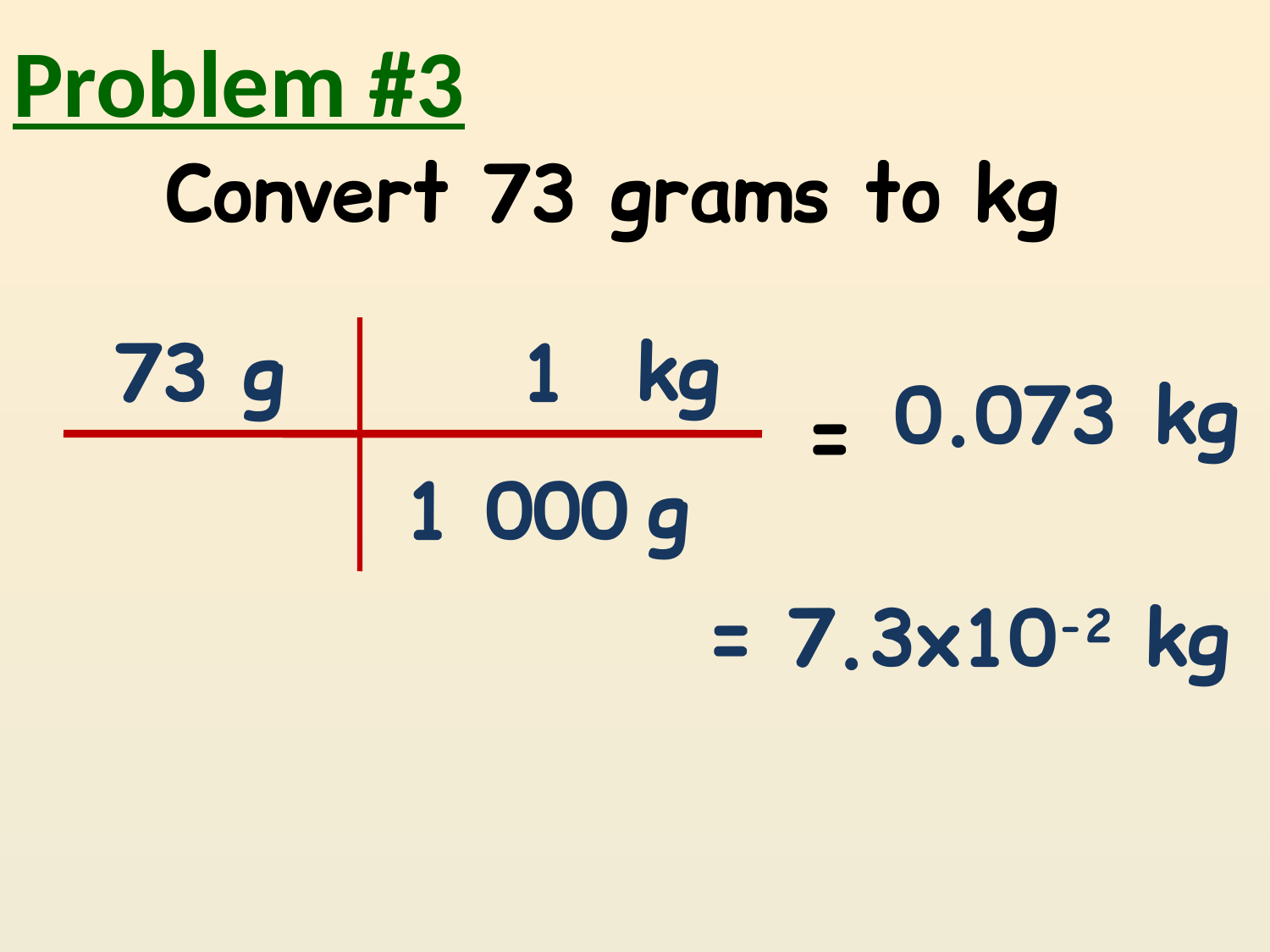

# Problem #3
Convert 73 grams to kg
kg
73 g
1
0.073
kg
=
1 000
g
= 7.3x10-2 kg